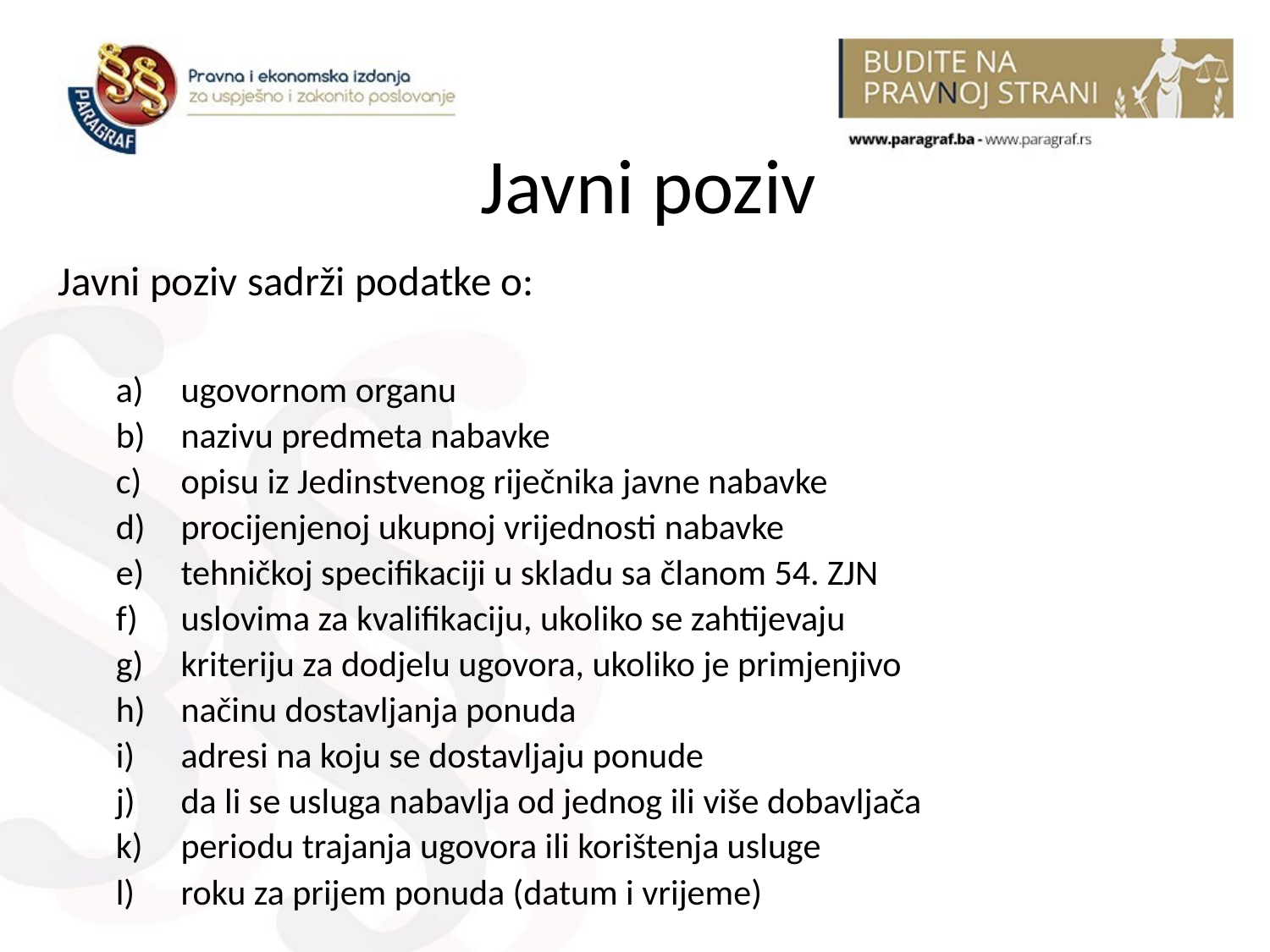

# Javni poziv
Javni poziv sadrži podatke o:

ugovornom organu
nazivu predmeta nabavke
opisu iz Jedinstvenog riječnika javne nabavke
procijenjenoj ukupnoj vrijednosti nabavke
tehničkoj specifikaciji u skladu sa članom 54. ZJN
uslovima za kvalifikaciju, ukoliko se zahtijevaju
kriteriju za dodjelu ugovora, ukoliko je primjenjivo
načinu dostavljanja ponuda
adresi na koju se dostavljaju ponude
da li se usluga nabavlja od jednog ili više dobavljača
periodu trajanja ugovora ili korištenja usluge
roku za prijem ponuda (datum i vrijeme)